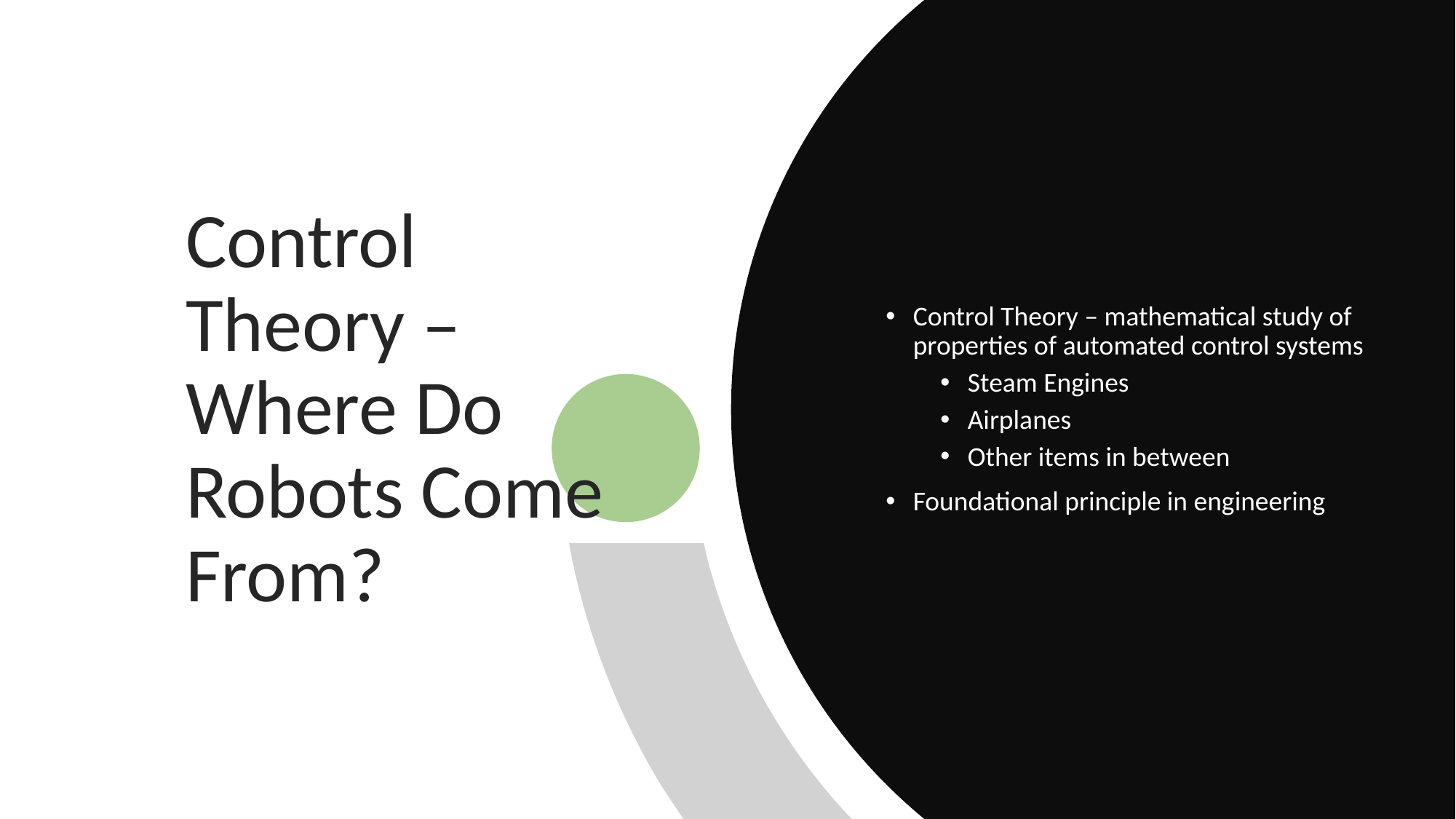

# Control Theory – Where Do Robots Come From?
Control Theory – mathematical study of properties of automated control systems
Steam Engines
Airplanes
Other items in between
Foundational principle in engineering